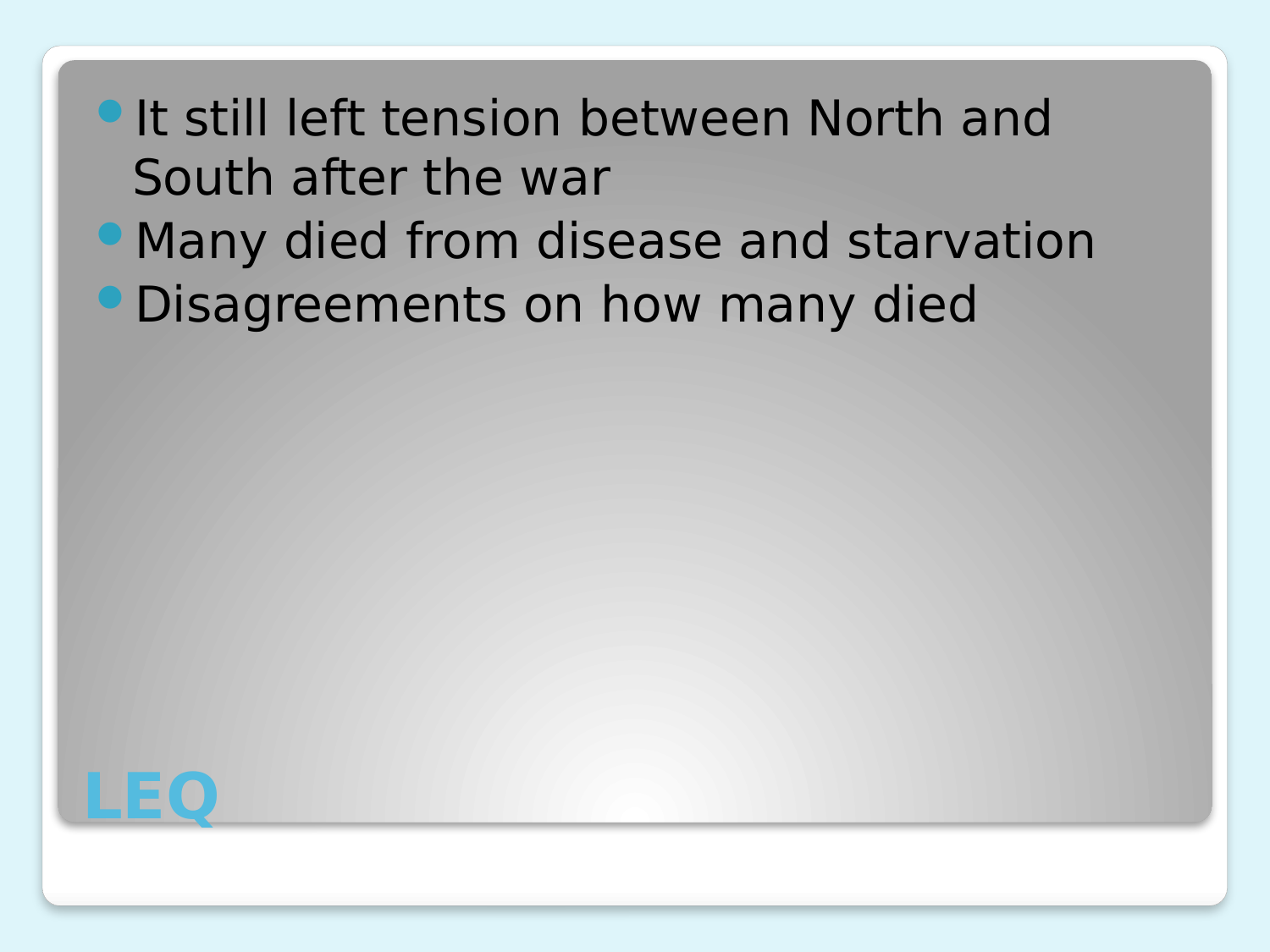

It still left tension between North and South after the war
Many died from disease and starvation
Disagreements on how many died
# LEQ